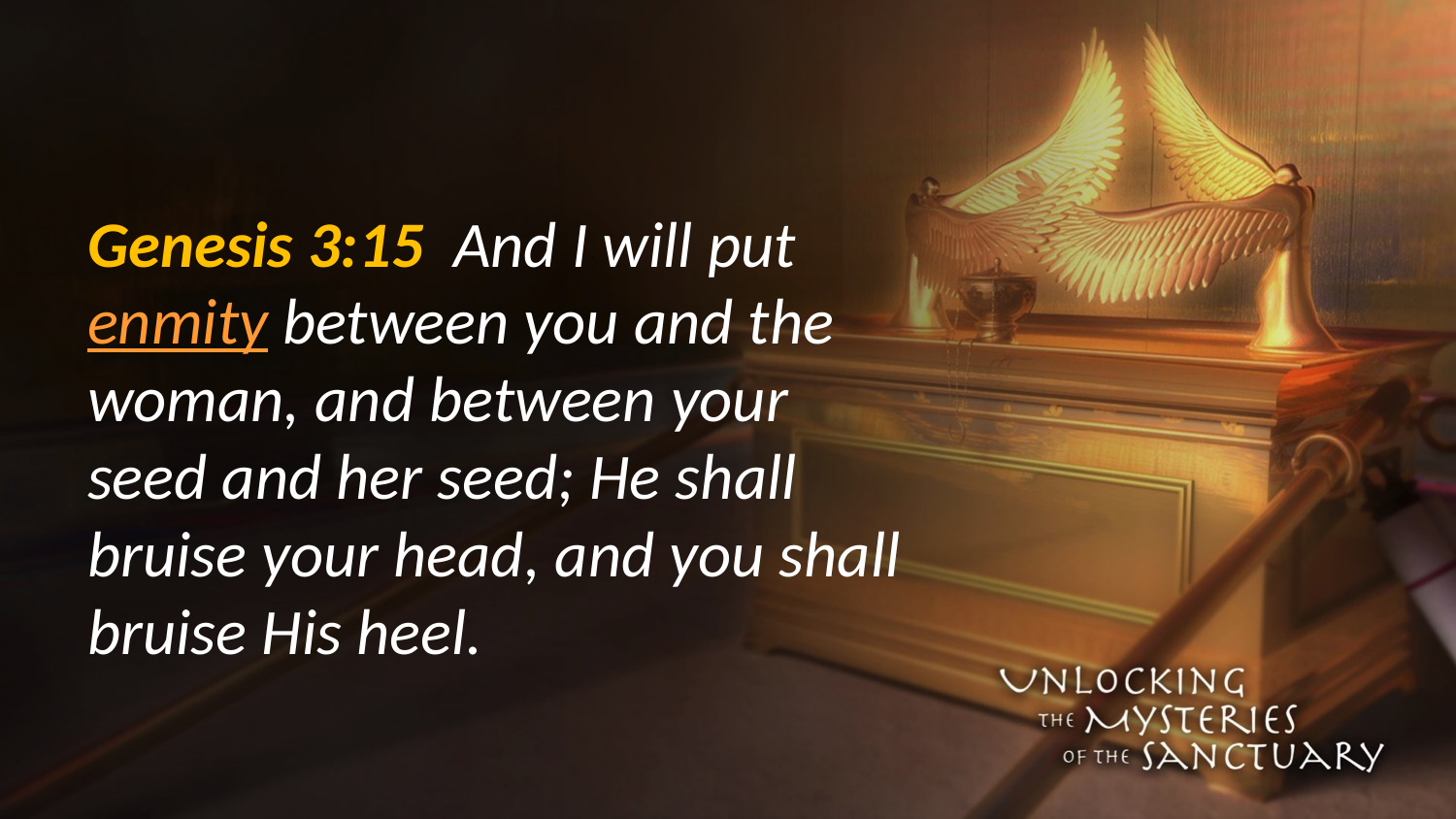

#

Genesis 3:15  And I will put enmity between you and the woman, and between your seed and her seed; He shall bruise your head, and you shall bruise His heel.